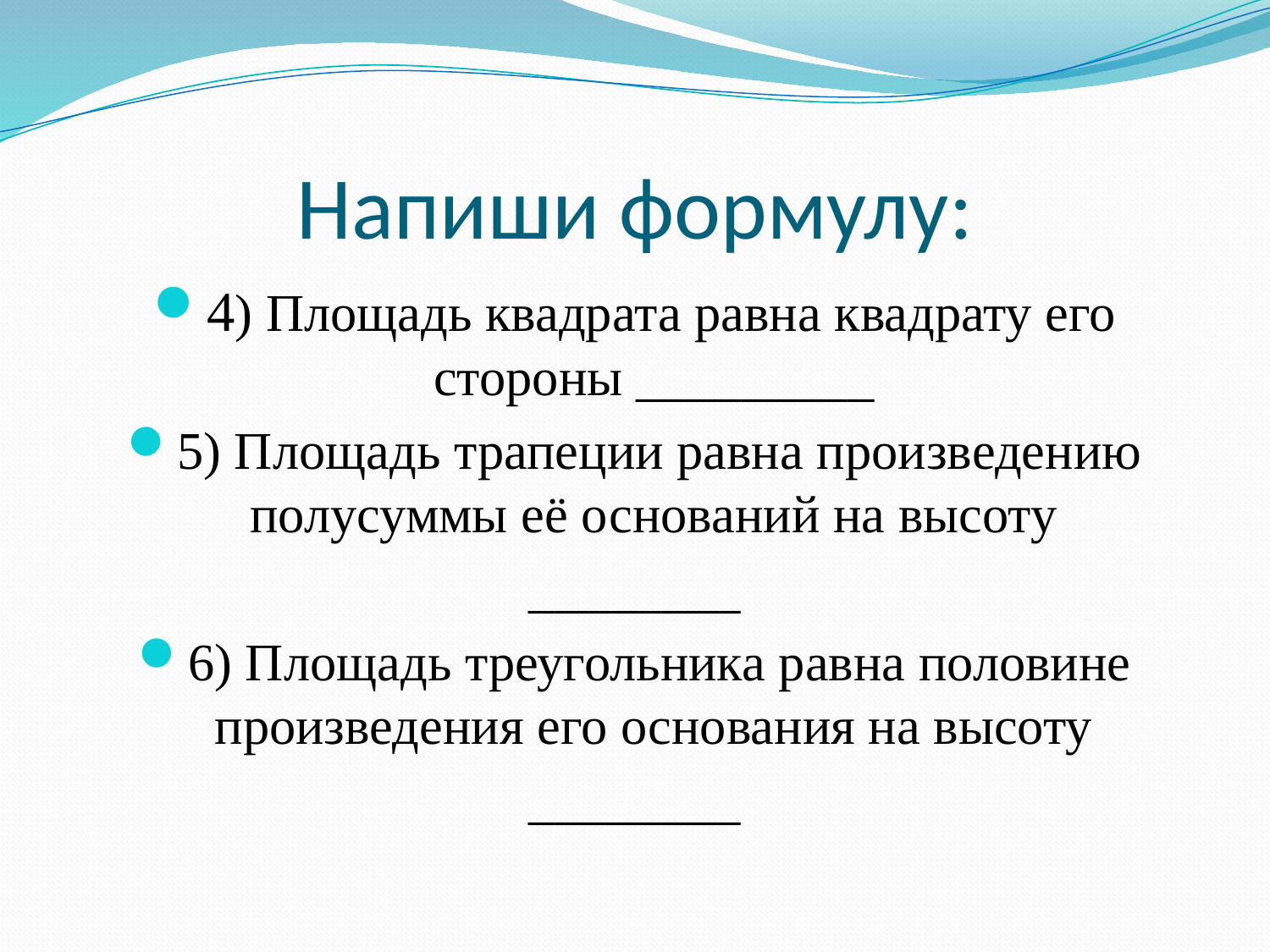

# Напиши формулу:
4) Площадь квадрата равна квадрату его стороны _________
5) Площадь трапеции равна произведению полусуммы её оснований на высоту
________
6) Площадь треугольника равна половине произведения его основания на высоту
________